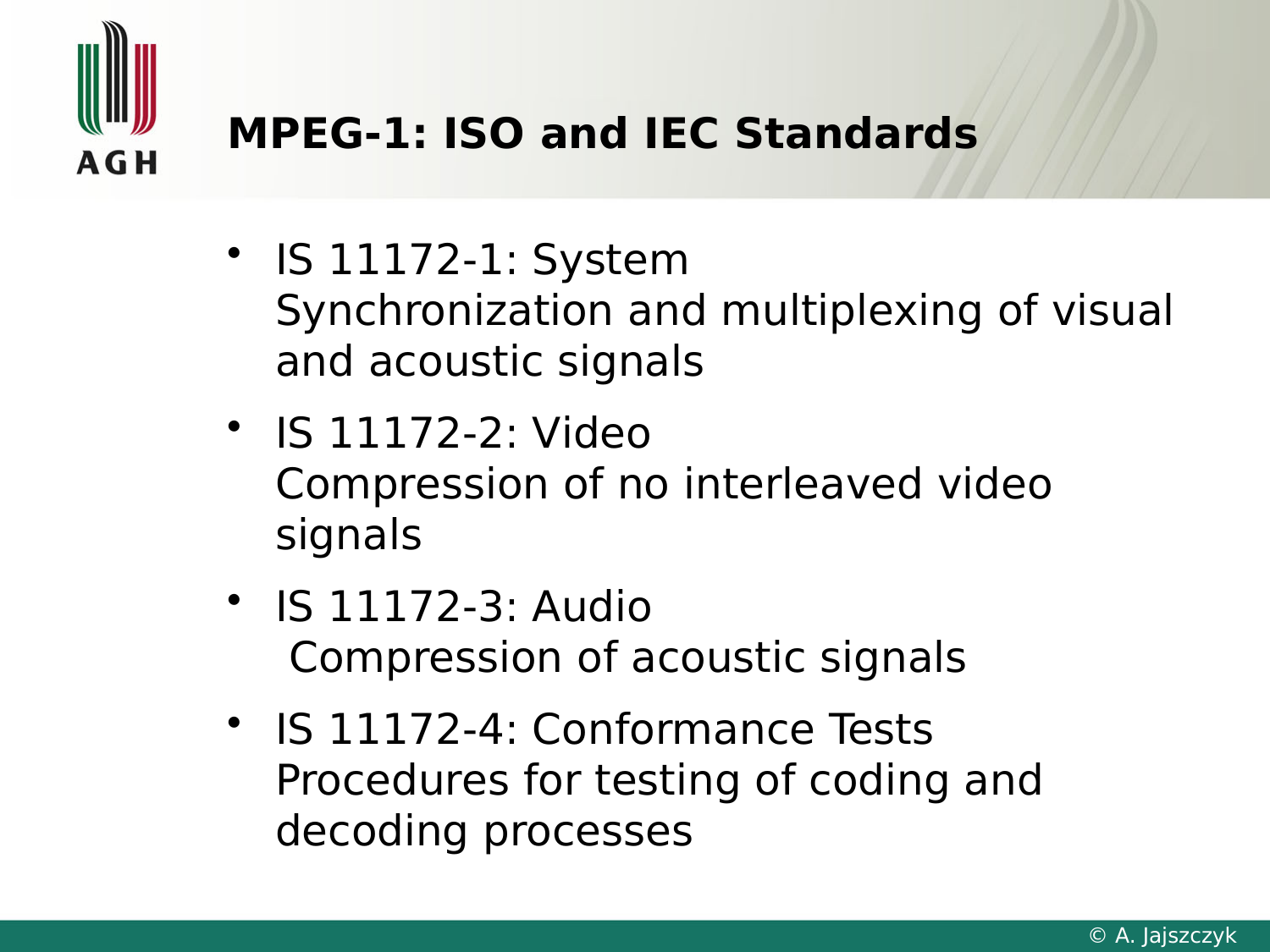

# MPEG-1: ISO and IEC Standards
IS 11172-1: System
Synchronization and multiplexing of visual and acoustic signals
IS 11172-2: Video
Compression of no interleaved video signals
IS 11172-3: Audio
 Compression of acoustic signals
IS 11172-4: Conformance Tests
Procedures for testing of coding and decoding processes